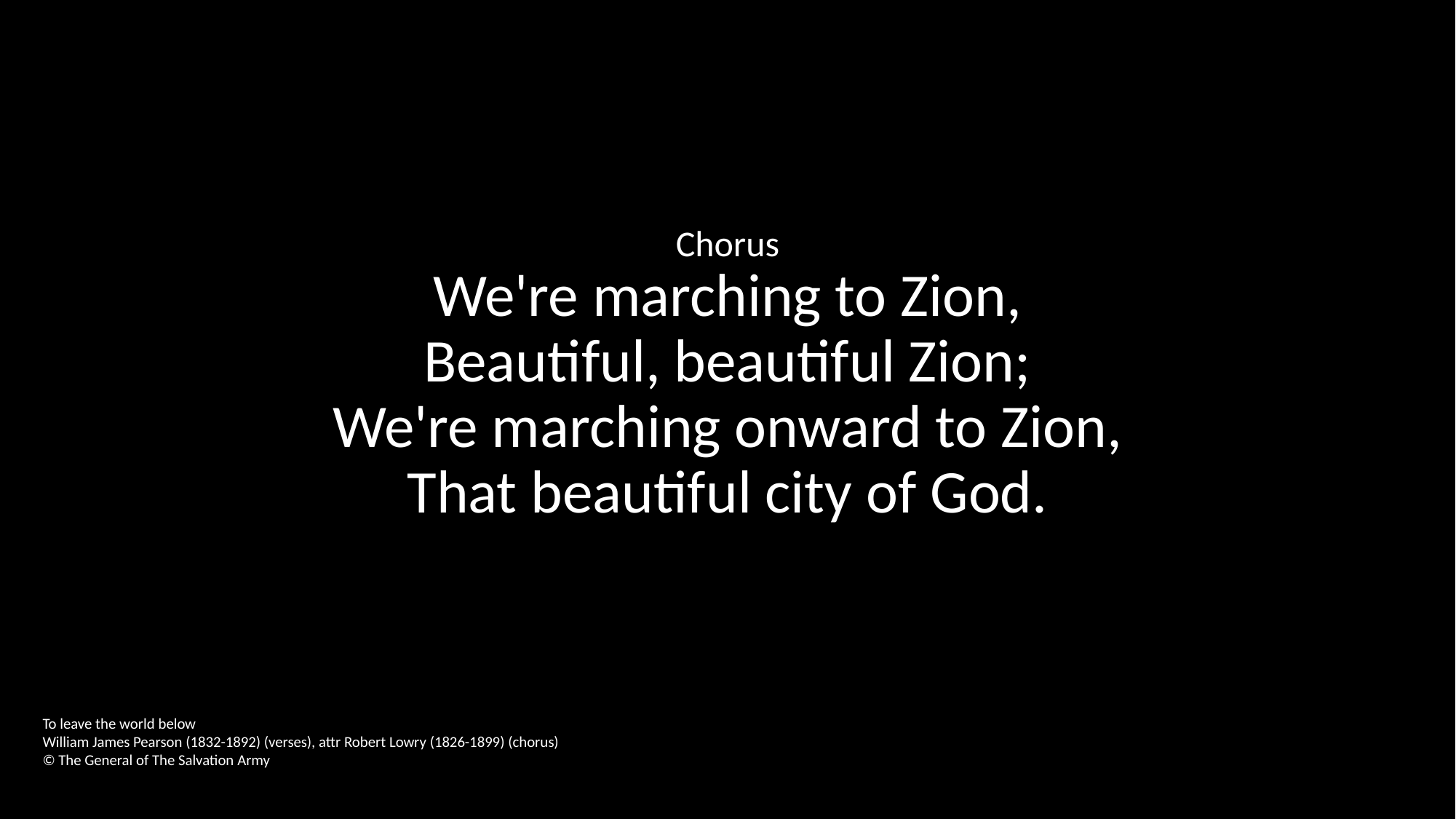

Chorus
We're marching to Zion,
Beautiful, beautiful Zion;
We're marching onward to Zion,
That beautiful city of God.
To leave the world below
William James Pearson (1832-1892) (verses), attr Robert Lowry (1826-1899) (chorus)
© The General of The Salvation Army